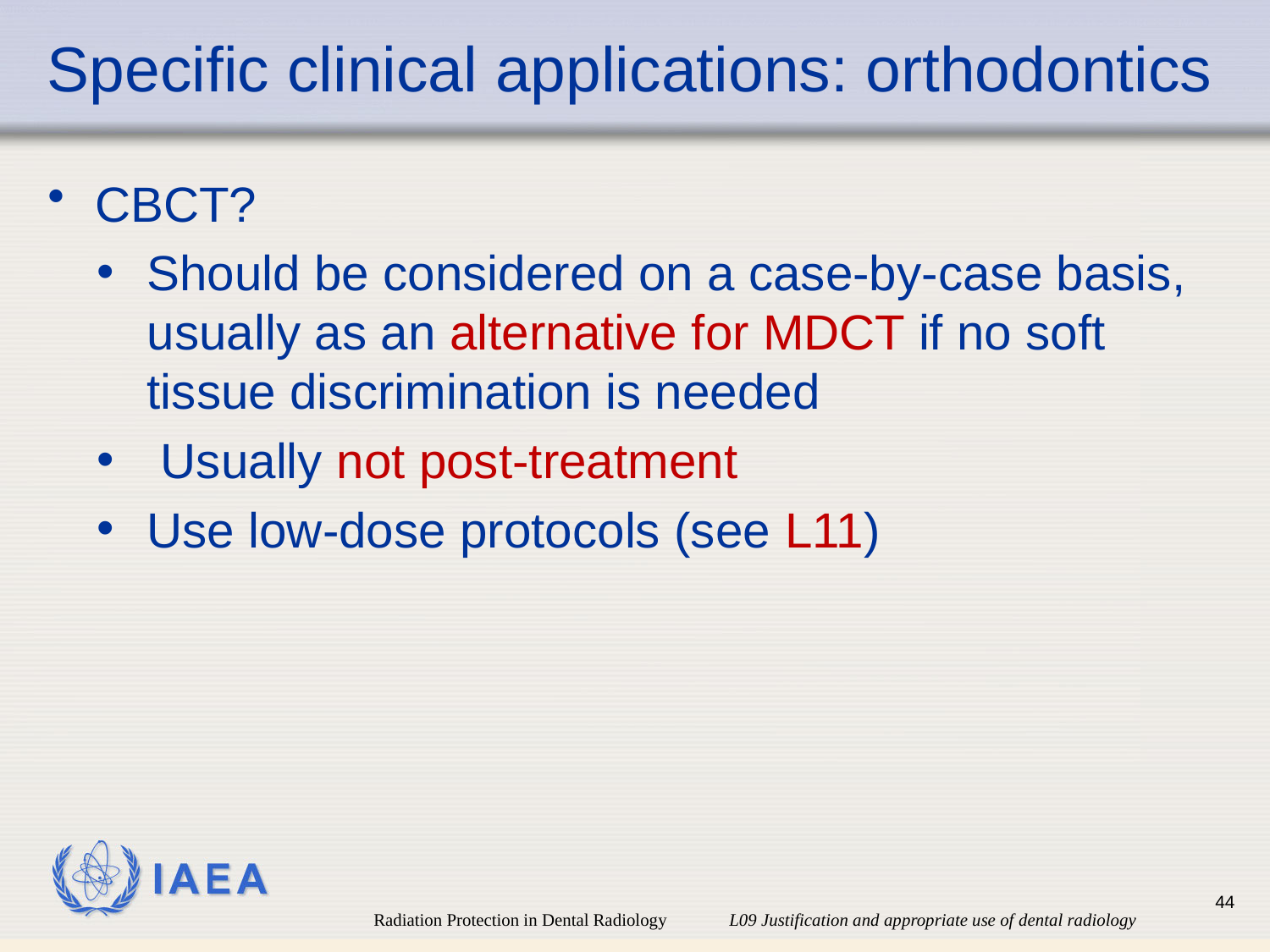

# Specific clinical applications: orthodontics
CBCT?
Should be considered on a case-by-case basis, usually as an alternative for MDCT if no soft tissue discrimination is needed
 Usually not post-treatment
Use low-dose protocols (see L11)

44
Radiation Protection in Dental Radiology              L09 Justification and appropriate use of dental radiology